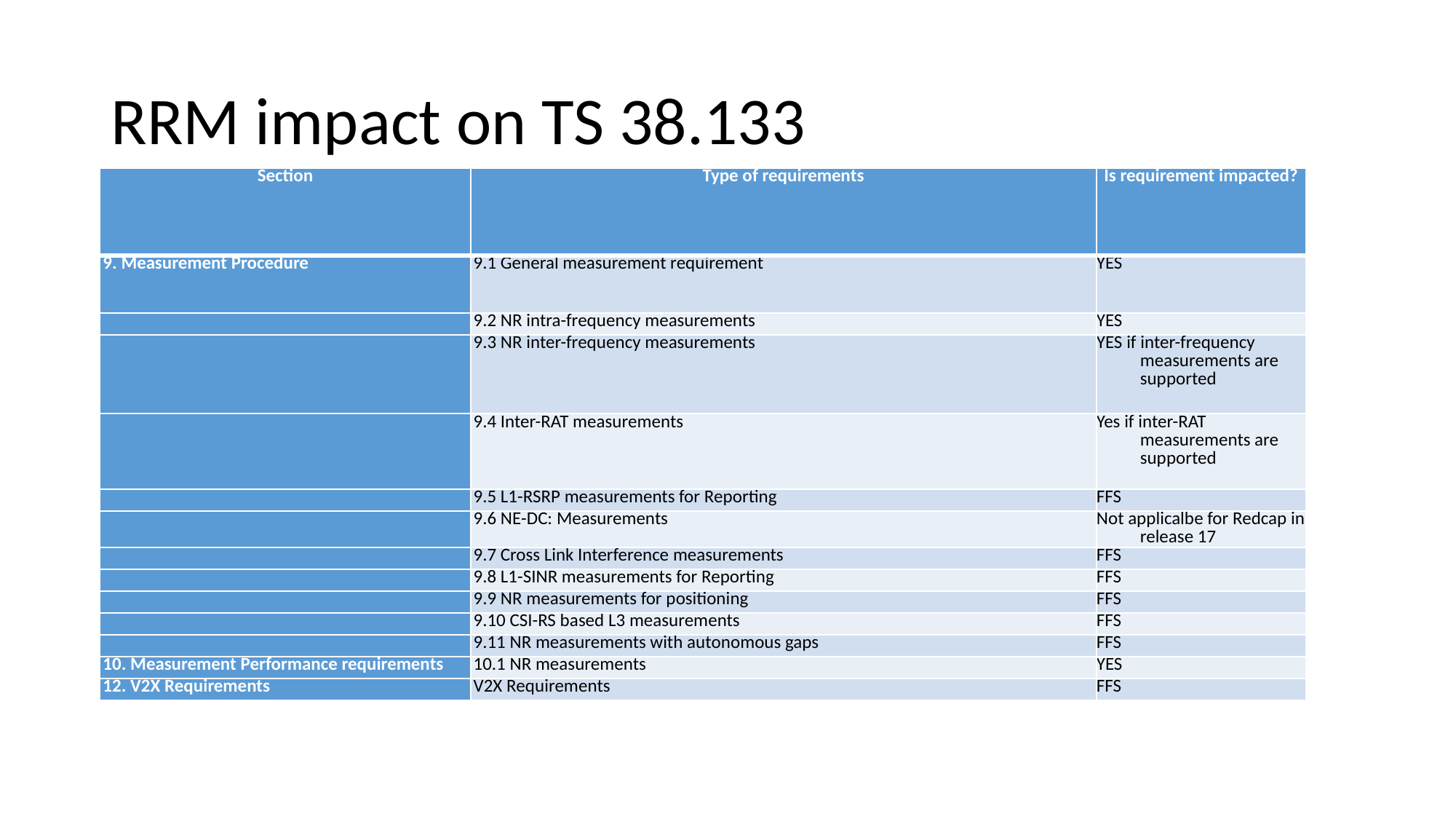

# RRM impact on TS 38.133
| Section | Type of requirements | Is requirement impacted? |
| --- | --- | --- |
| 9. Measurement Procedure | 9.1 General measurement requirement | YES |
|  | 9.2 NR intra-frequency measurements | YES |
|  | 9.3 NR inter-frequency measurements | YES if inter-frequency measurements are supported |
|  | 9.4 Inter-RAT measurements | Yes if inter-RAT measurements are supported |
|  | 9.5 L1-RSRP measurements for Reporting | FFS |
|  | 9.6 NE-DC: Measurements | Not applicalbe for Redcap in release 17 |
|  | 9.7 Cross Link Interference measurements | FFS |
|  | 9.8 L1-SINR measurements for Reporting | FFS |
|  | 9.9 NR measurements for positioning | FFS |
|  | 9.10 CSI-RS based L3 measurements | FFS |
|  | 9.11 NR measurements with autonomous gaps | FFS |
| 10. Measurement Performance requirements | 10.1 NR measurements | YES |
| 12. V2X Requirements | V2X Requirements | FFS |